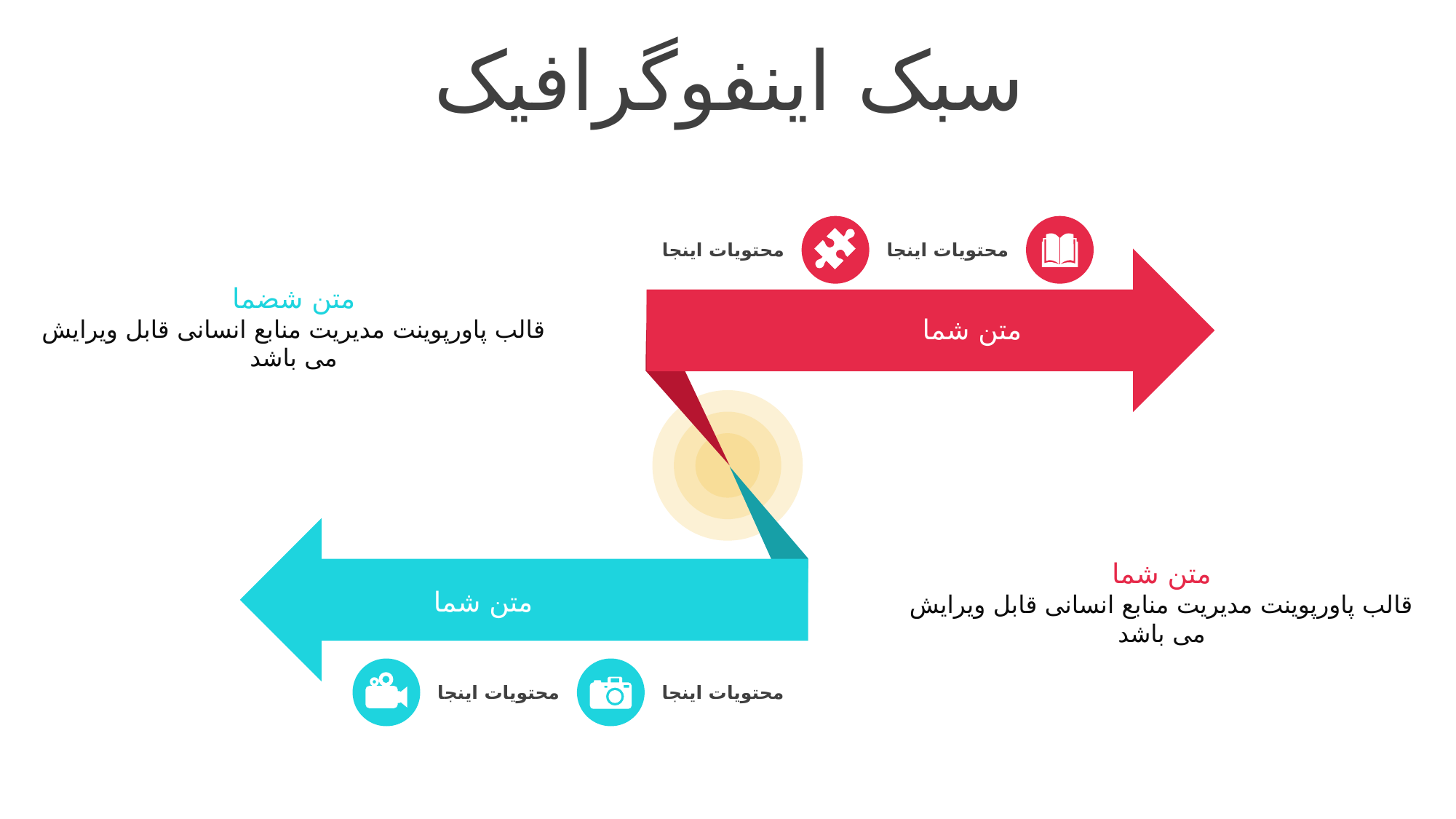

سبک اینفوگرافیک

محتویات اینجا
محتویات اینجا

متن شضما
قالب پاورپوینت مدیریت منابع انسانی قابل ویرایش می باشد

متن شما

متن شما
قالب پاورپوینت مدیریت منابع انسانی قابل ویرایش می باشد
متن شما

محتویات اینجا
محتویات اینجا